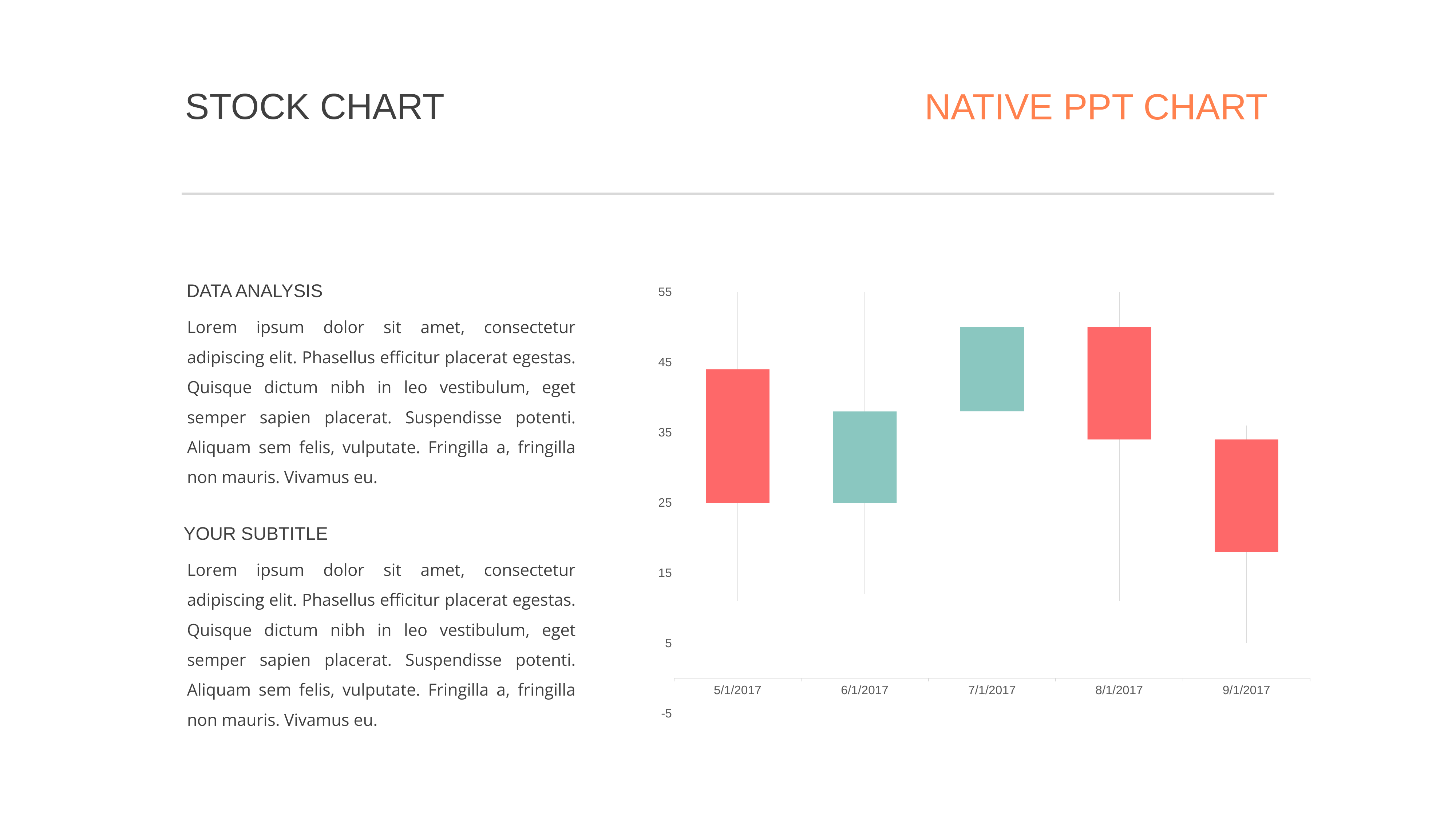

STOCK CHART
NATIVE PPT CHART
DATA ANALYSIS

[unsupported chart]

Lorem ipsum dolor sit amet, consectetur adipiscing elit. Phasellus efficitur placerat egestas. Quisque dictum nibh in leo vestibulum, eget semper sapien placerat. Suspendisse potenti. Aliquam sem felis, vulputate. Fringilla a, fringilla non mauris. Vivamus eu.
YOUR SUBTITLE
Lorem ipsum dolor sit amet, consectetur adipiscing elit. Phasellus efficitur placerat egestas. Quisque dictum nibh in leo vestibulum, eget semper sapien placerat. Suspendisse potenti. Aliquam sem felis, vulputate. Fringilla a, fringilla non mauris. Vivamus eu.